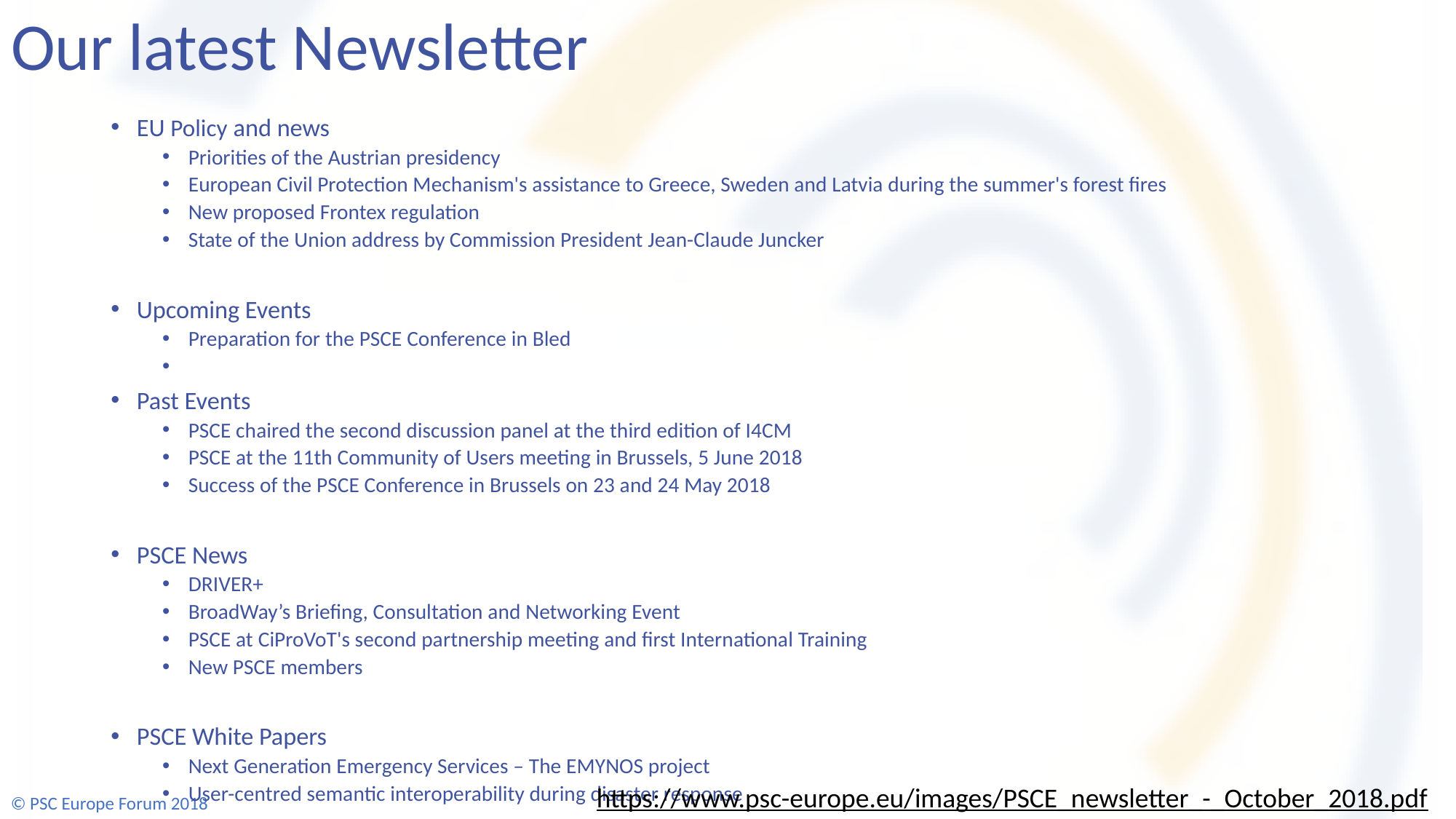

# Our latest Newsletter
EU Policy and news
Priorities of the Austrian presidency
European Civil Protection Mechanism's assistance to Greece, Sweden and Latvia during the summer's forest fires
New proposed Frontex regulation
State of the Union address by Commission President Jean-Claude Juncker

Upcoming Events
Preparation for the PSCE Conference in Bled

Past Events
PSCE chaired the second discussion panel at the third edition of I4CM
PSCE at the 11th Community of Users meeting in Brussels, 5 June 2018
Success of the PSCE Conference in Brussels on 23 and 24 May 2018

PSCE News
DRIVER+
BroadWay’s Briefing, Consultation and Networking Event
PSCE at CiProVoT's second partnership meeting and first International Training
New PSCE members

PSCE White Papers
Next Generation Emergency Services – The EMYNOS project
User-centred semantic interoperability during disaster response
https://www.psc-europe.eu/images/PSCE_newsletter_-_October_2018.pdf